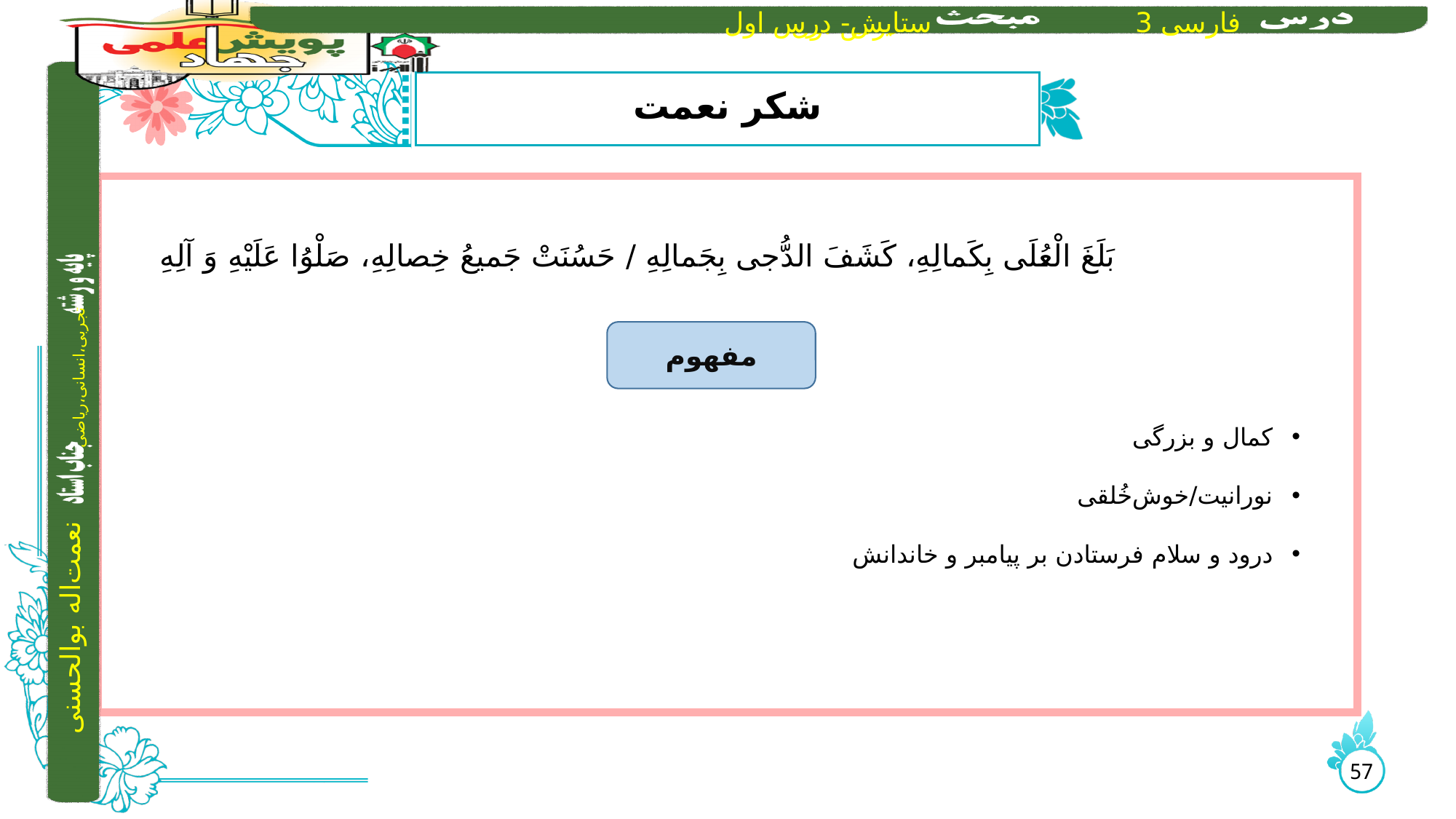

# شکر نعمت
بَلَغَ الْعُلَی بِکَمالِهِ، کَشَفَ الدُّجی بِجَمالِهِ / حَسُنَتْ جَمیعُ خِصالِهِ، صَلْوُا عَلَیْهِ وَ آلِهِ

کمال و بزرگی
نورانیت/خوش‌خُلقی
درود و سلام فرستادن بر پیامبر و خاندانش